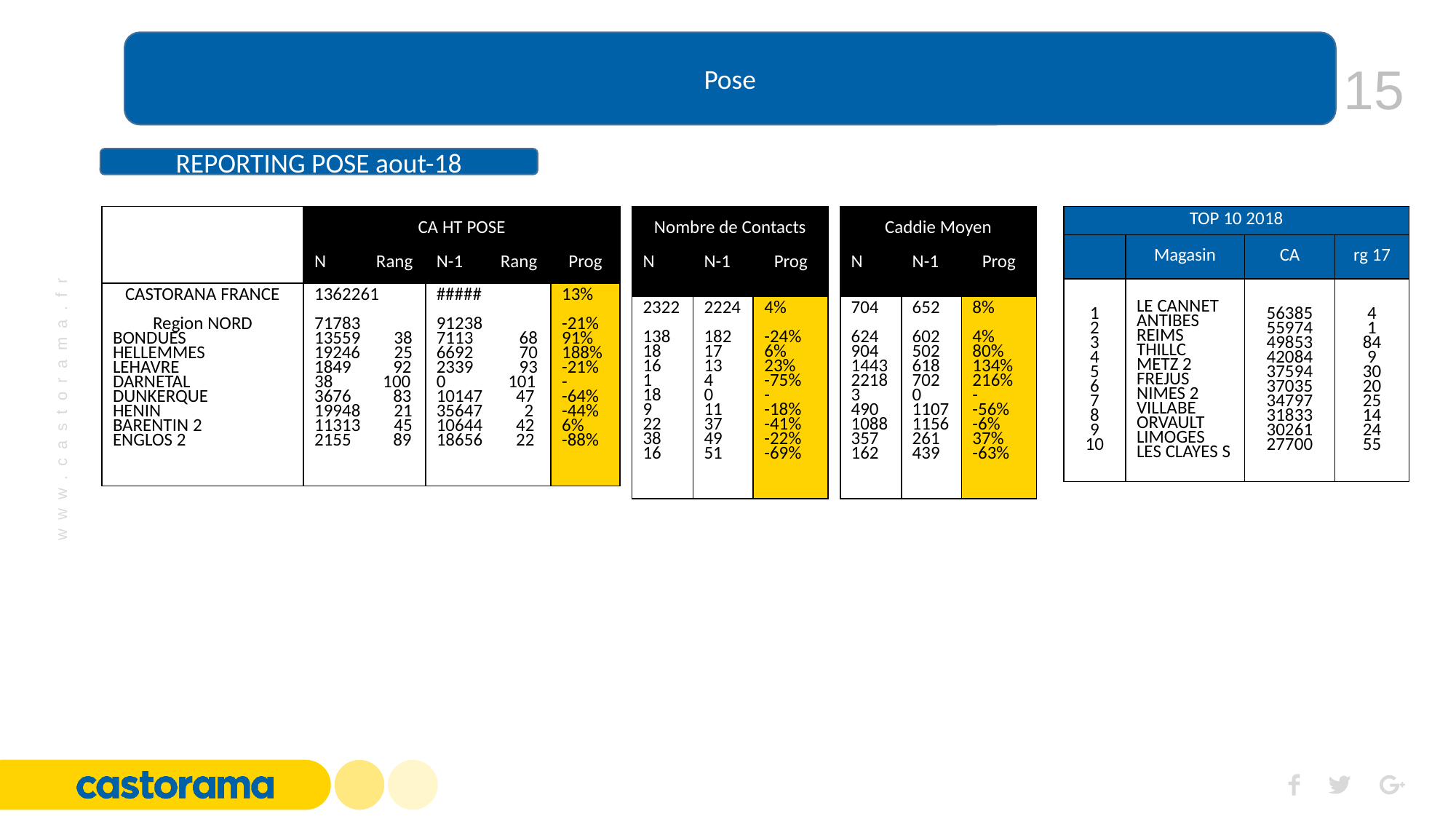

Pose

REPORTING POSE aout-18
|  | CA HT POSE |  |  |
| --- | --- | --- | --- |
|  | N Rang | N-1 Rang | Prog |
| CASTORANA FRANCE Region NORD BONDUES HELLEMMES LEHAVRE DARNETAL DUNKERQUE HENIN BARENTIN 2 ENGLOS 2 | 1362261 71783 13559 38 25 1849 92 38 100 3676 83 19948 21 11313 45 2155 89 | ##### 91238 7113 68 6692 70 2339 93 0 101 10147 47 35647 2 10644 42 18656 22 | 13% -21% 91% 188% -21% - -64% -44% 6% -88% |
| Nombre de Contacts |  |  |
| --- | --- | --- |
| N | N-1 | Prog |
| 2322 138 18 16 1 18 9 22 38 16 | 2224 182 17 13 4 0 11 37 49 51 | 4% -24% 6% 23% -75% - -18% -41% -22% -69% |
| Caddie Moyen |  |  |
| --- | --- | --- |
| N | N-1 | Prog |
| 704 624 904 1443 2218 3 490 1088 357 162 | 652 602 502 618 702 0 1107 1156 261 439 | 8% 4% 80% 134% 216% - -56% -6% 37% -63% |
| TOP 10 2018 |  |  |  |
| --- | --- | --- | --- |
|  | Magasin | CA | rg 17 |
| 1 2 3 4 5 6 7 8 9 10 | LE CANNET ANTIBES REIMS THILLC METZ 2 FREJUS NIMES 2 VILLABE ORVAULT LIMOGES LES CLAYES S | 56385 55974 49853 42084 37594 37035 34797 31833 30261 27700 | 4 1 84 9 30 20 25 14 24 55 |